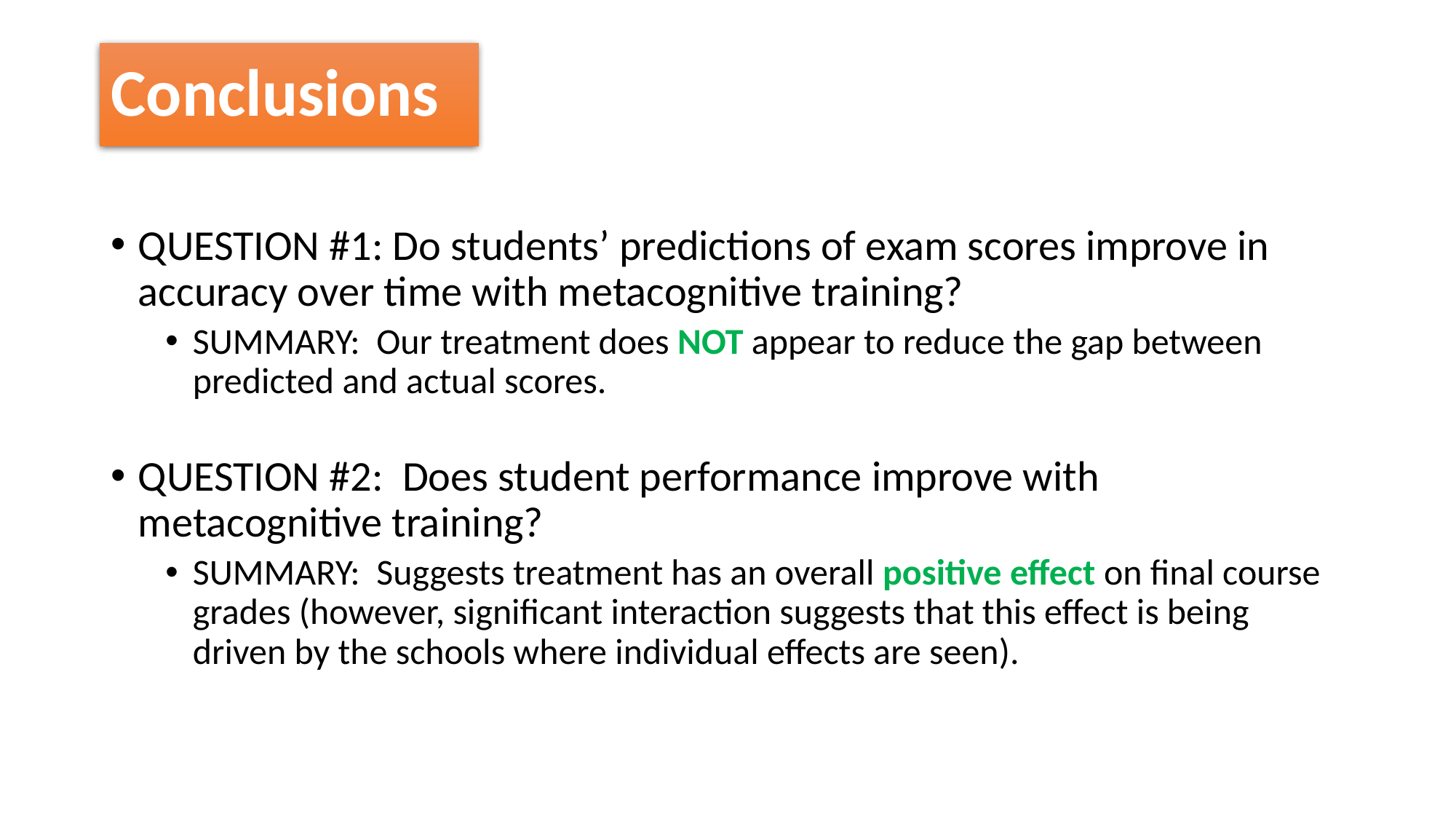

# Conclusions
QUESTION #1: Do students’ predictions of exam scores improve in accuracy over time with metacognitive training?
SUMMARY:  Our treatment does NOT appear to reduce the gap between predicted and actual scores.

QUESTION #2:  Does student performance improve with metacognitive training?
SUMMARY:  Suggests treatment has an overall positive effect on final course grades (however, significant interaction suggests that this effect is being driven by the schools where individual effects are seen).